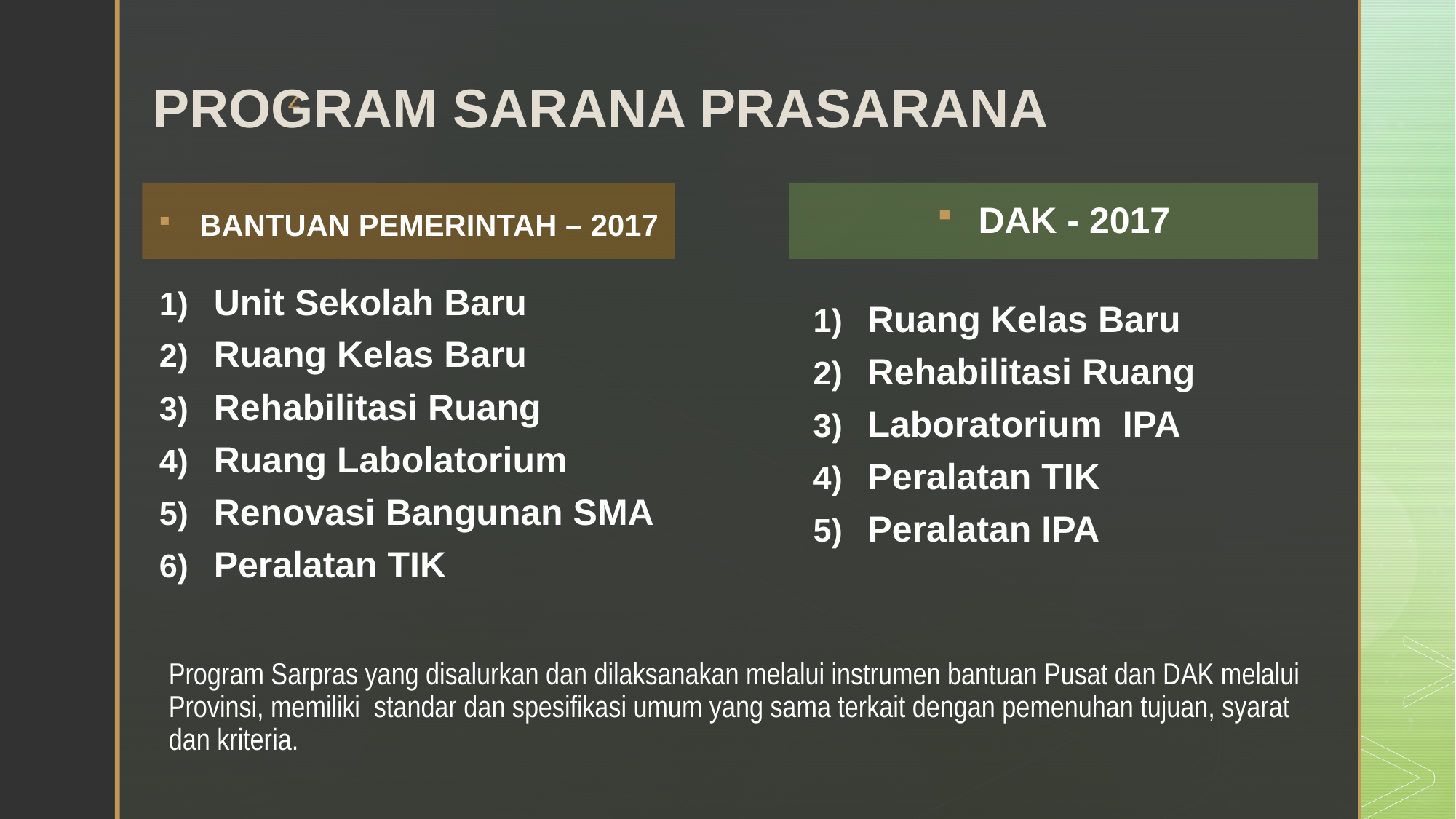

# PROGRAM SARANA PRASARANA
BANTUAN PEMERINTAH – 2017
DAK - 2017
Unit Sekolah Baru
Ruang Kelas Baru
Rehabilitasi Ruang
Ruang Labolatorium
Renovasi Bangunan SMA
Peralatan TIK

Ruang Kelas Baru
Rehabilitasi Ruang
Laboratorium  IPA
Peralatan TIK
Peralatan IPA

Program Sarpras yang disalurkan dan dilaksanakan melalui instrumen bantuan Pusat dan DAK melalui Provinsi, memiliki  standar dan spesifikasi umum yang sama terkait dengan pemenuhan tujuan, syarat dan kriteria.